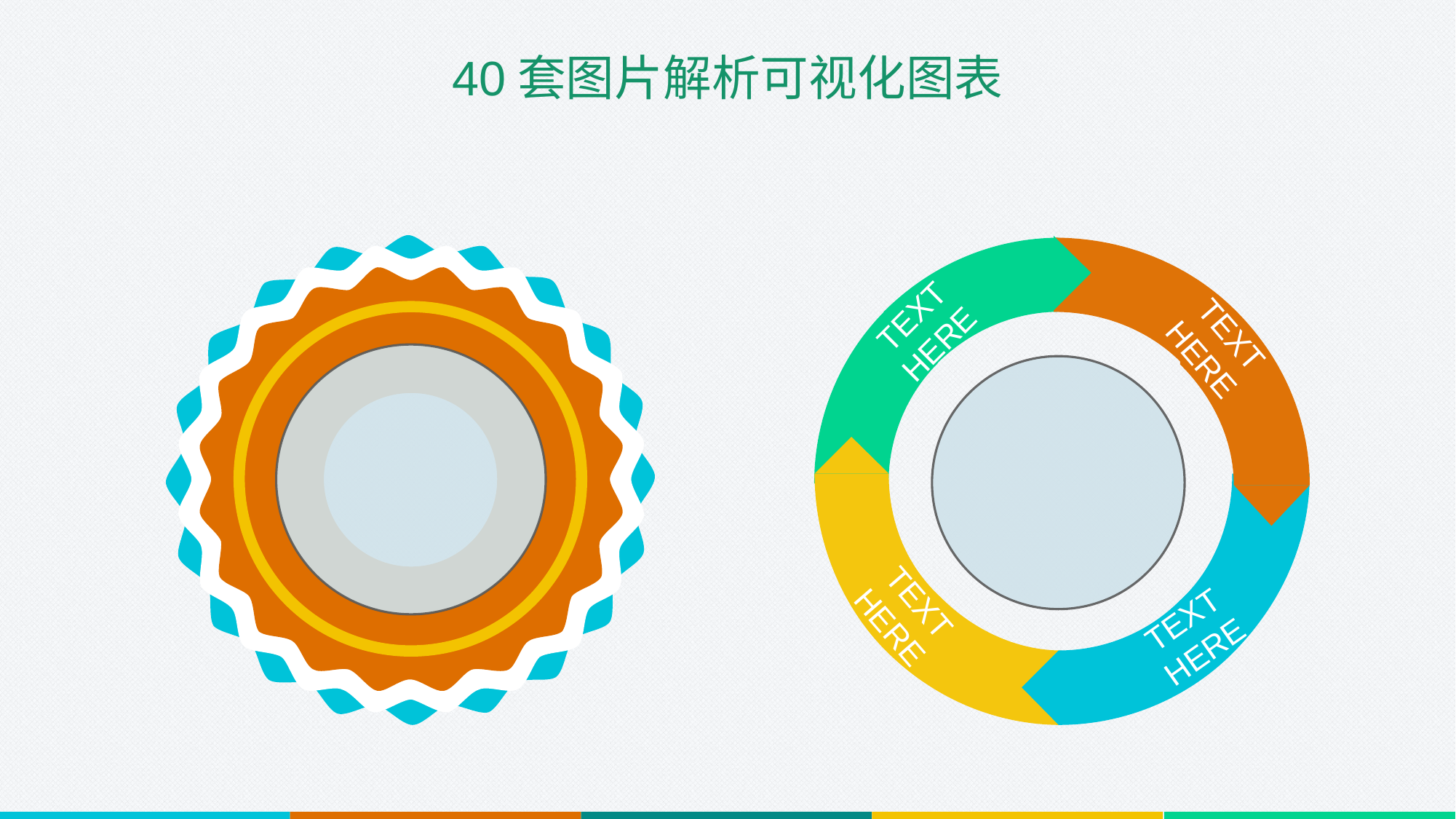

TEXT HERE

TEXT HERE

TEXT HERE
TEXT HERE